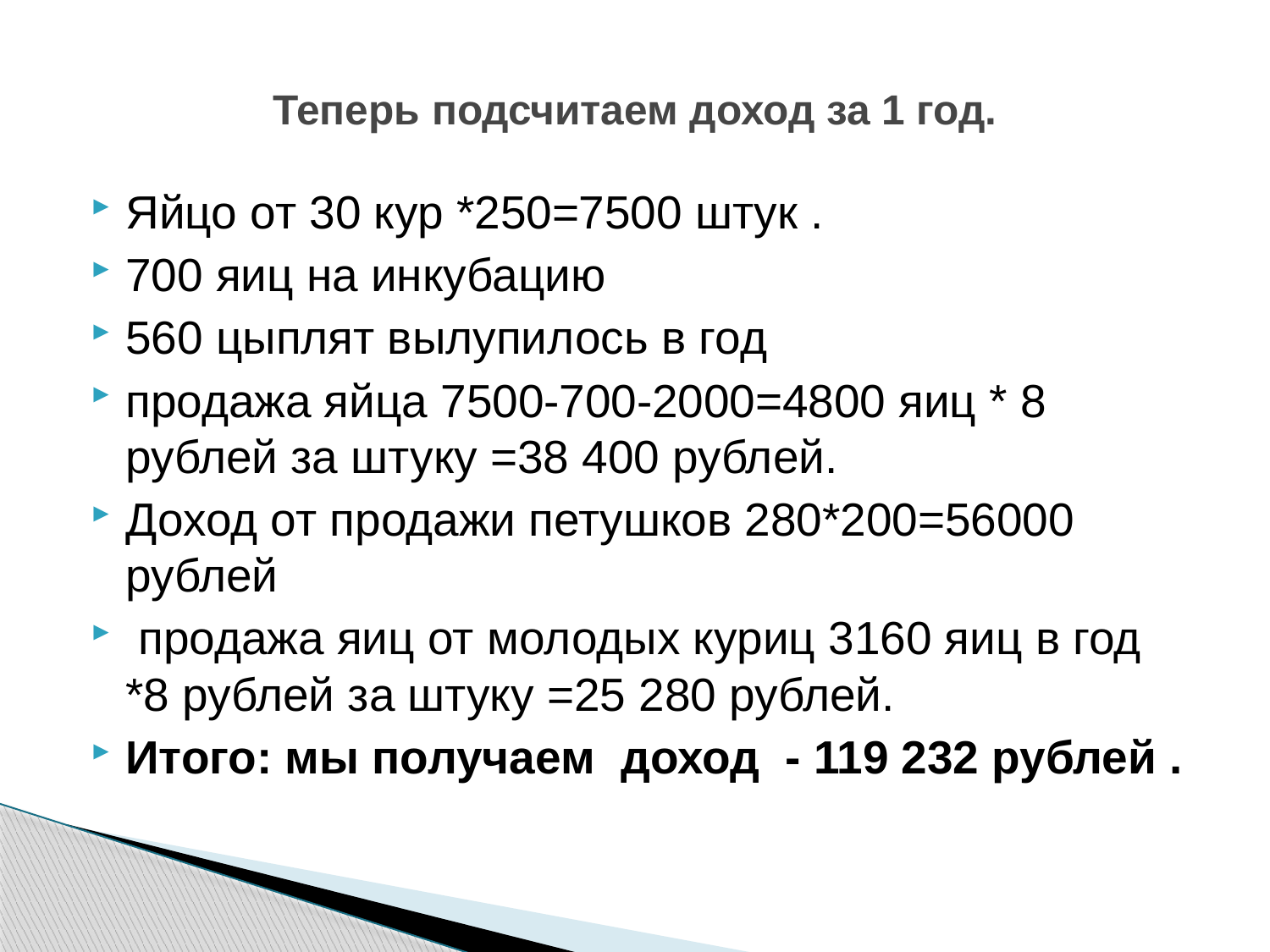

# Теперь подсчитаем доход за 1 год.
Яйцо от 30 кур *250=7500 штук .
700 яиц на инкубацию
560 цыплят вылупилось в год
продажа яйца 7500-700-2000=4800 яиц * 8 рублей за штуку =38 400 рублей.
Доход от продажи петушков 280*200=56000 рублей
 продажа яиц от молодых куриц 3160 яиц в год *8 рублей за штуку =25 280 рублей.
Итого: мы получаем  доход  - 119 232 рублей .